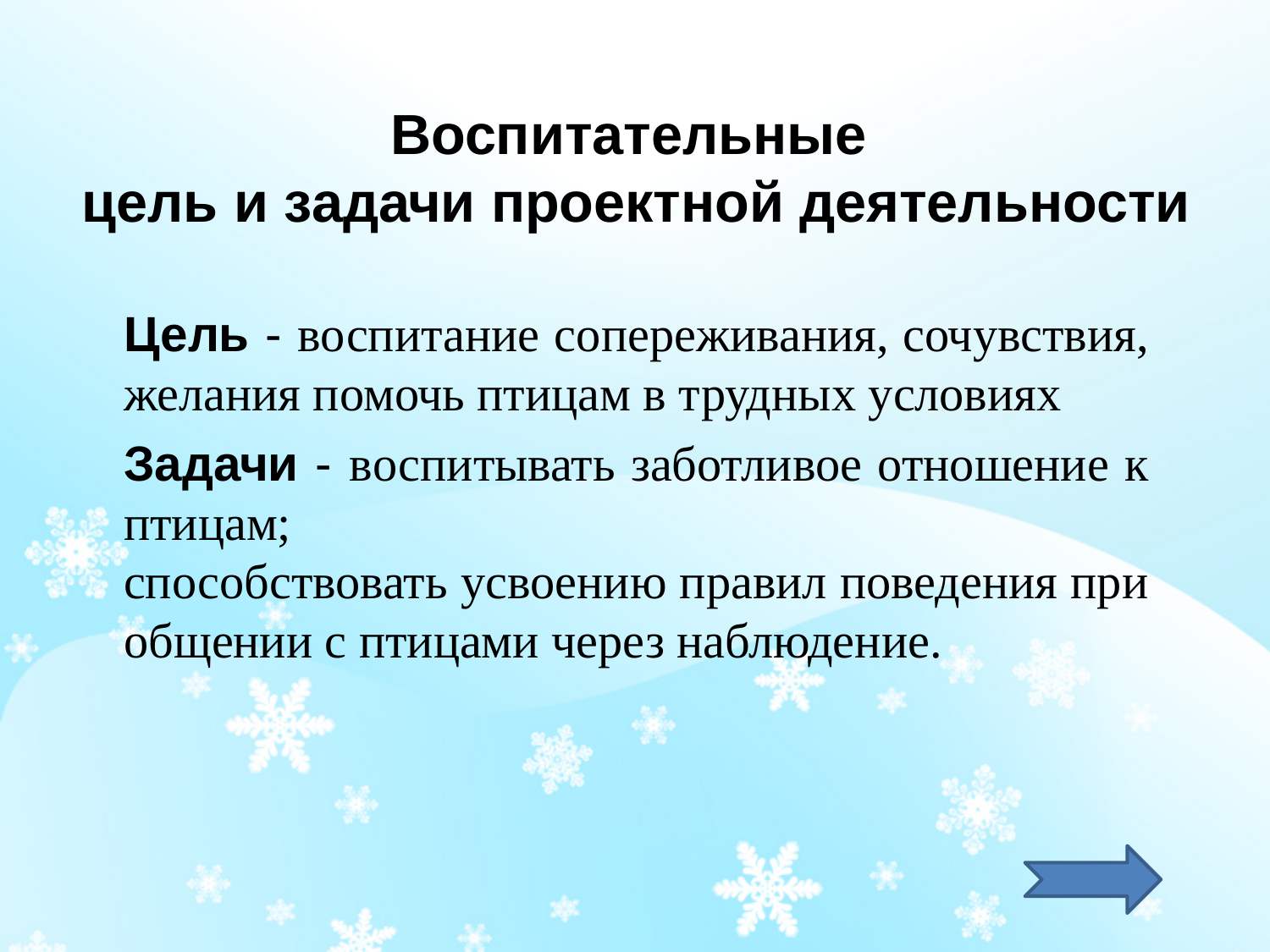

# Воспитательные цель и задачи проектной деятельности
Цель - воспитание сопереживания, сочувствия, желания помочь птицам в трудных условиях
Задачи - воспитывать заботливое отношение к птицам;
способствовать усвоению правил поведения при общении с птицами через наблюдение.